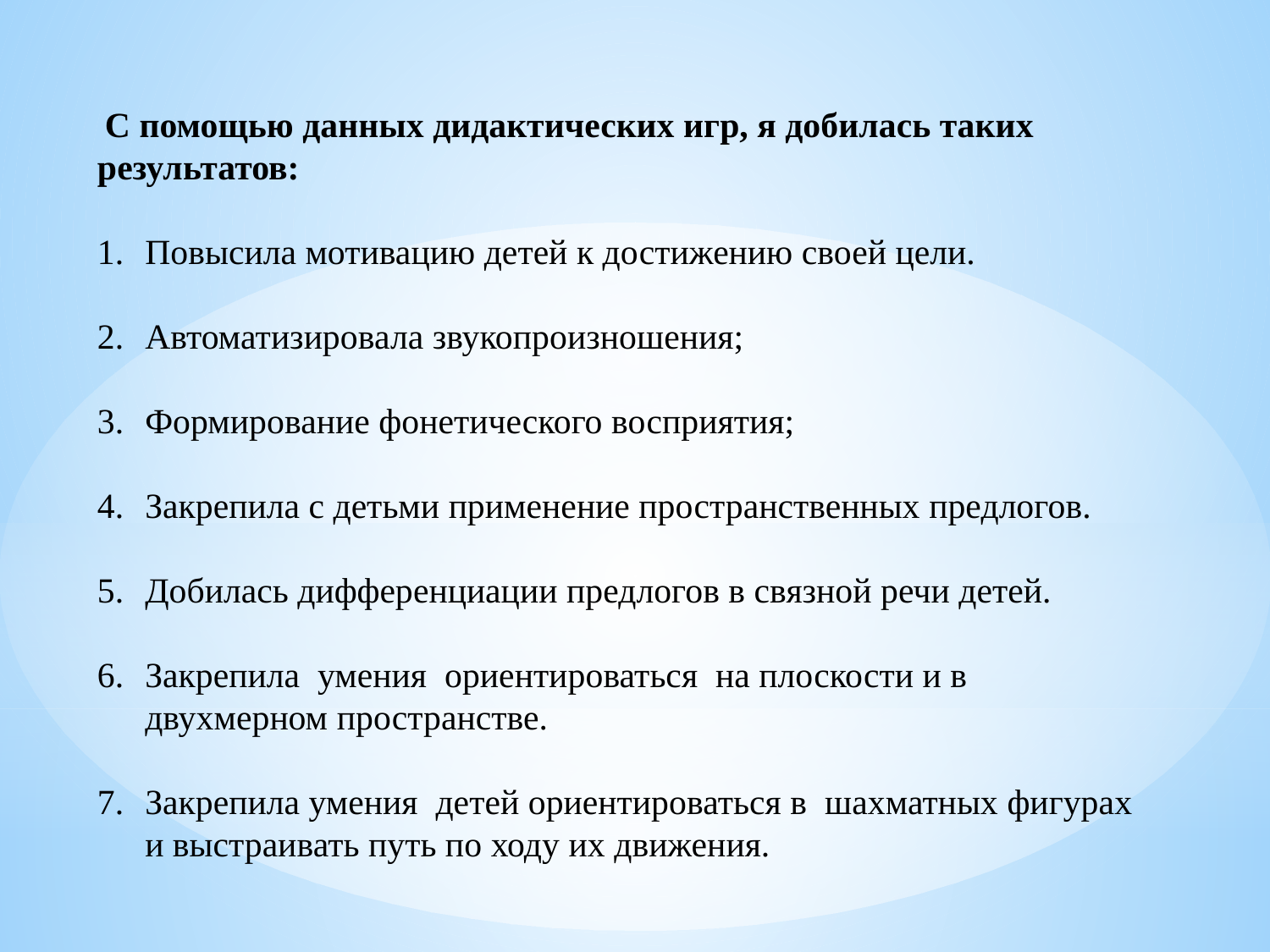

С помощью данных дидактических игр, я добилась таких результатов:

Повысила мотивацию детей к достижению своей цели.

Автоматизировала звукопроизношения;

Формирование фонетического восприятия;

Закрепила с детьми применение пространственных предлогов.

Добилась дифференциации предлогов в связной речи детей.

Закрепила  умения  ориентироваться  на плоскости и в двухмерном пространстве.

Закрепила умения  детей ориентироваться в  шахматных фигурах и выстраивать путь по ходу их движения.